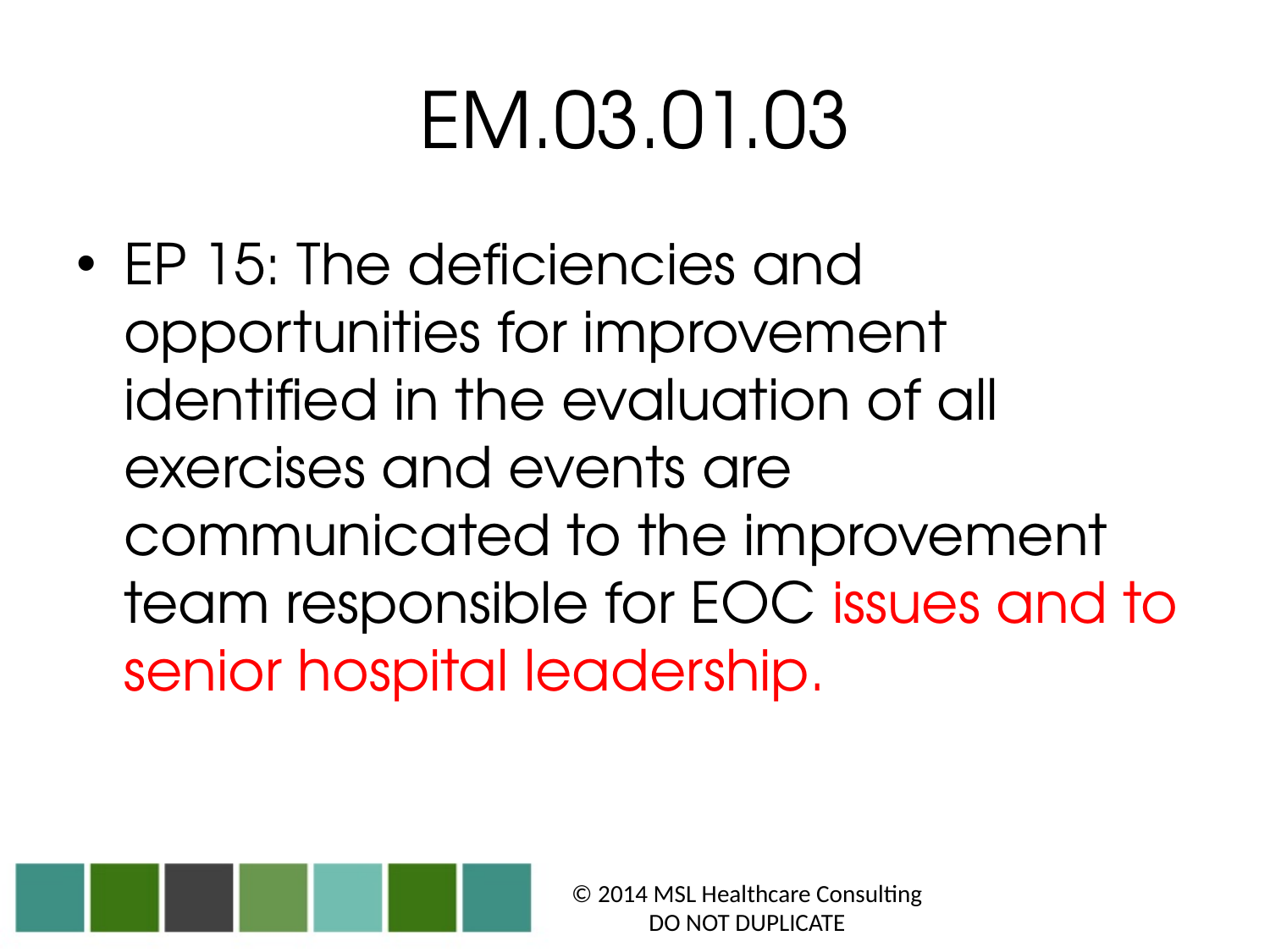

# EM.03.01.03
EP 15: The deficiencies and opportunities for improvement identified in the evaluation of all exercises and events are communicated to the improvement team responsible for EOC issues and to senior hospital leadership.
© 2014 MSL Healthcare Consulting
DO NOT DUPLICATE